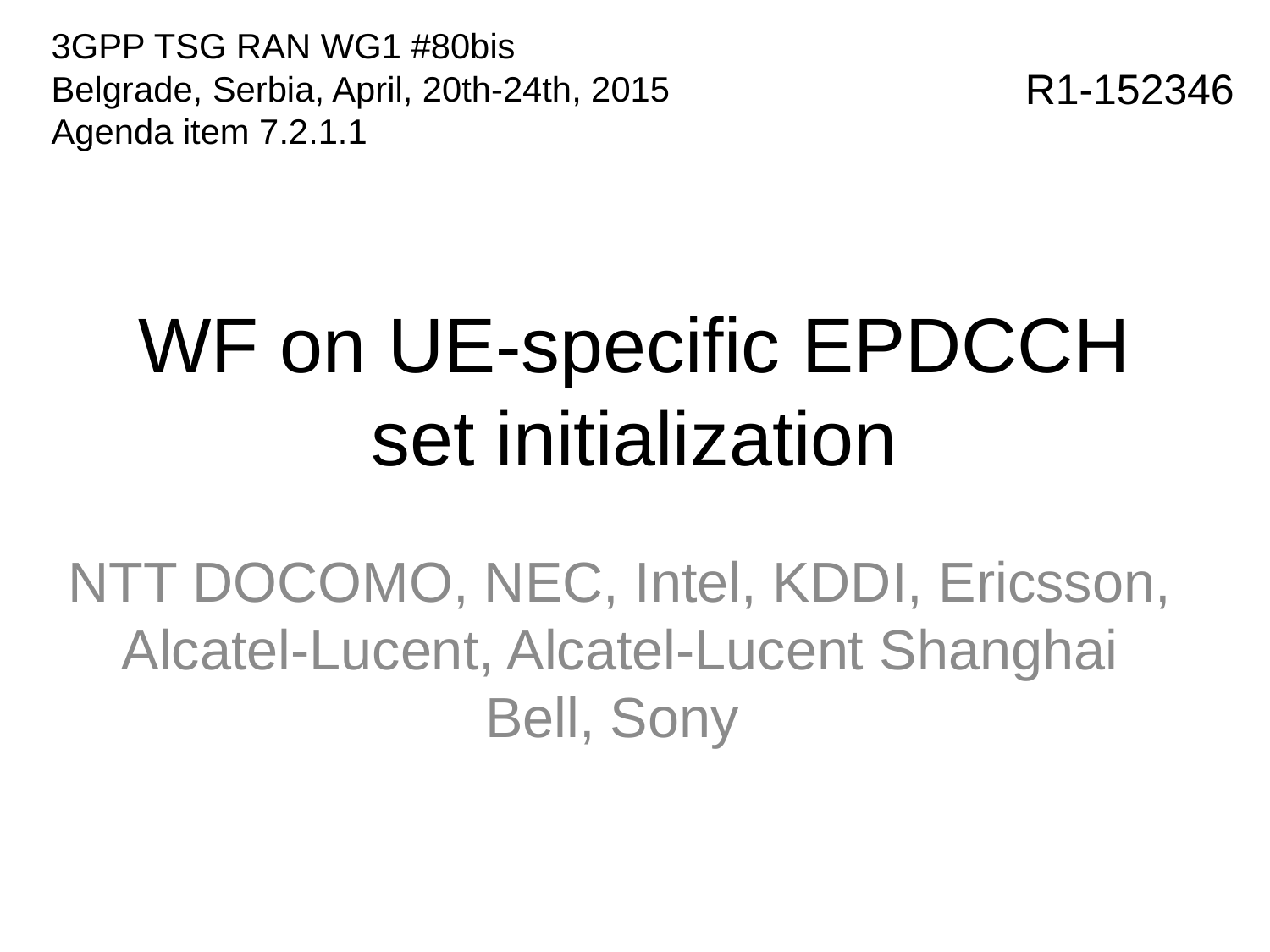

3GPP TSG RAN WG1 #80bis
Belgrade, Serbia, April, 20th-24th, 2015
Agenda item 7.2.1.1
R1-152346
# WF on UE-specific EPDCCH set initialization
NTT DOCOMO, NEC, Intel, KDDI, Ericsson, Alcatel-Lucent, Alcatel-Lucent Shanghai Bell, Sony